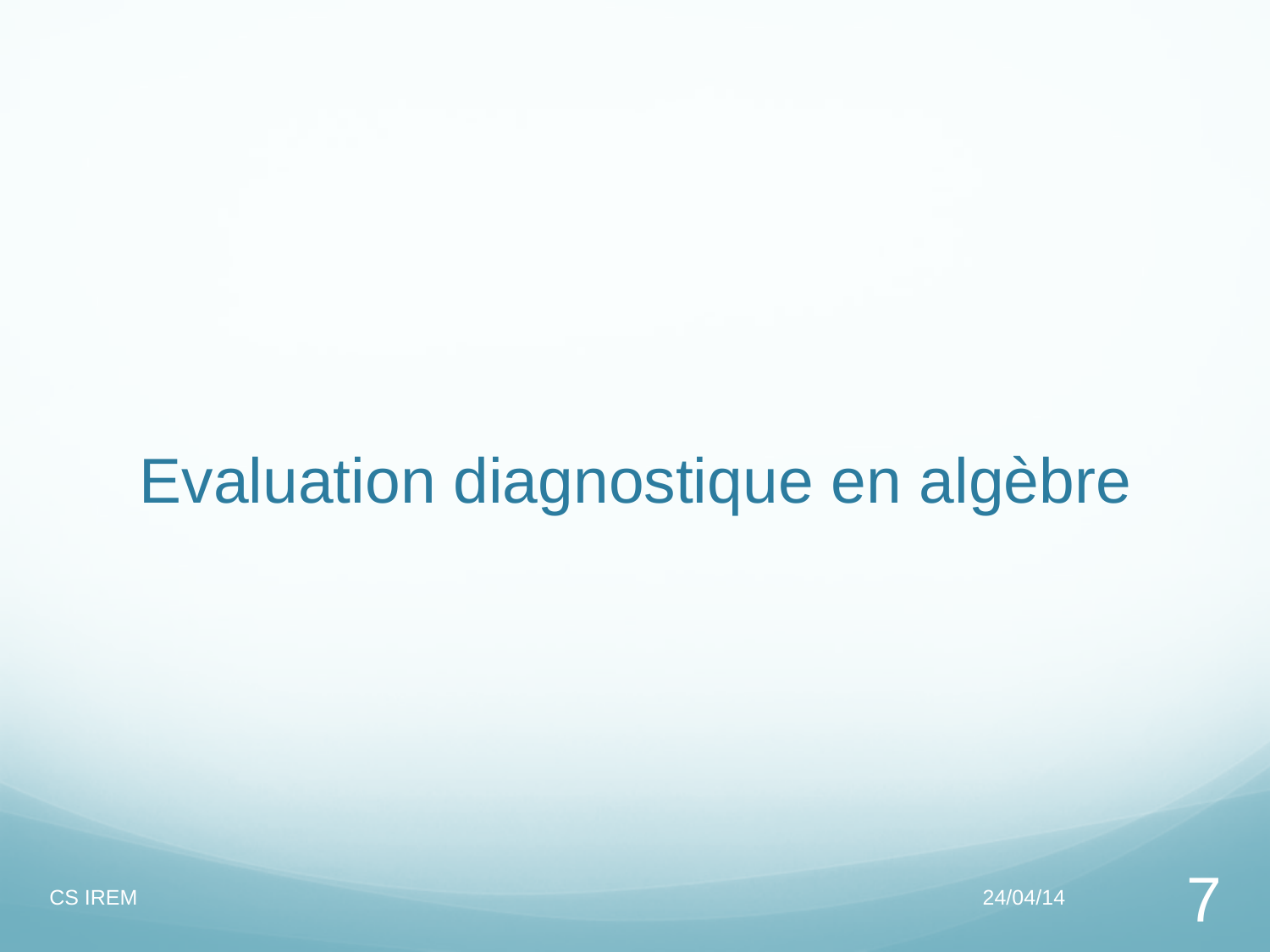

# Evaluation diagnostique en algèbre

CS IREM
24/04/14
7